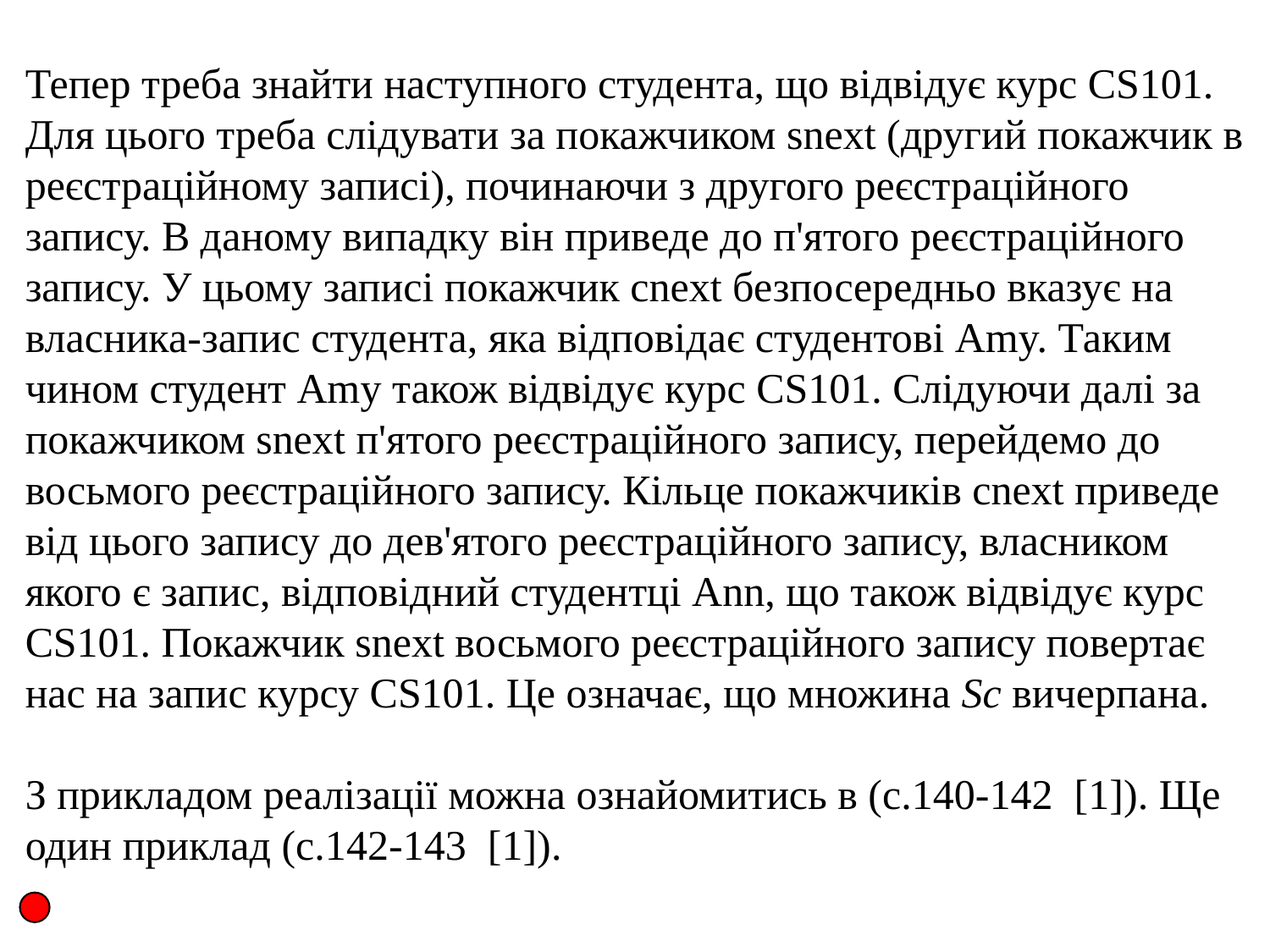

Тепер треба знайти наступного студента, що відвідує курс CS101. Для цього треба слідувати за покажчиком snext (другий покажчик в реєстраційному записі), починаючи з другого реєстраційного запису. В даному випадку він приведе до п'ятого реєстраційного запису. У цьому записі покажчик cnext безпосередньо вказує на власника-запис студента, яка відповідає студентові Amy. Таким чином студент Amy також відвідує курс CS101. Слідуючи далі за покажчиком snext п'ятого реєстраційного запису, перейдемо до восьмого реєстраційного запису. Кільце покажчиків cnext приведе від цього запису до дев'ятого реєстраційного запису, власником якого є запис, відповідний студентці Ann, що також відвідує курс CS101. Покажчик snext восьмого реєстраційного запису повертає нас на запис курсу CS101. Це означає, що множина Sc вичерпана.

З прикладом реалізації можна ознайомитись в (с.140-142  [1]). Ще один приклад (с.142-143  [1]).